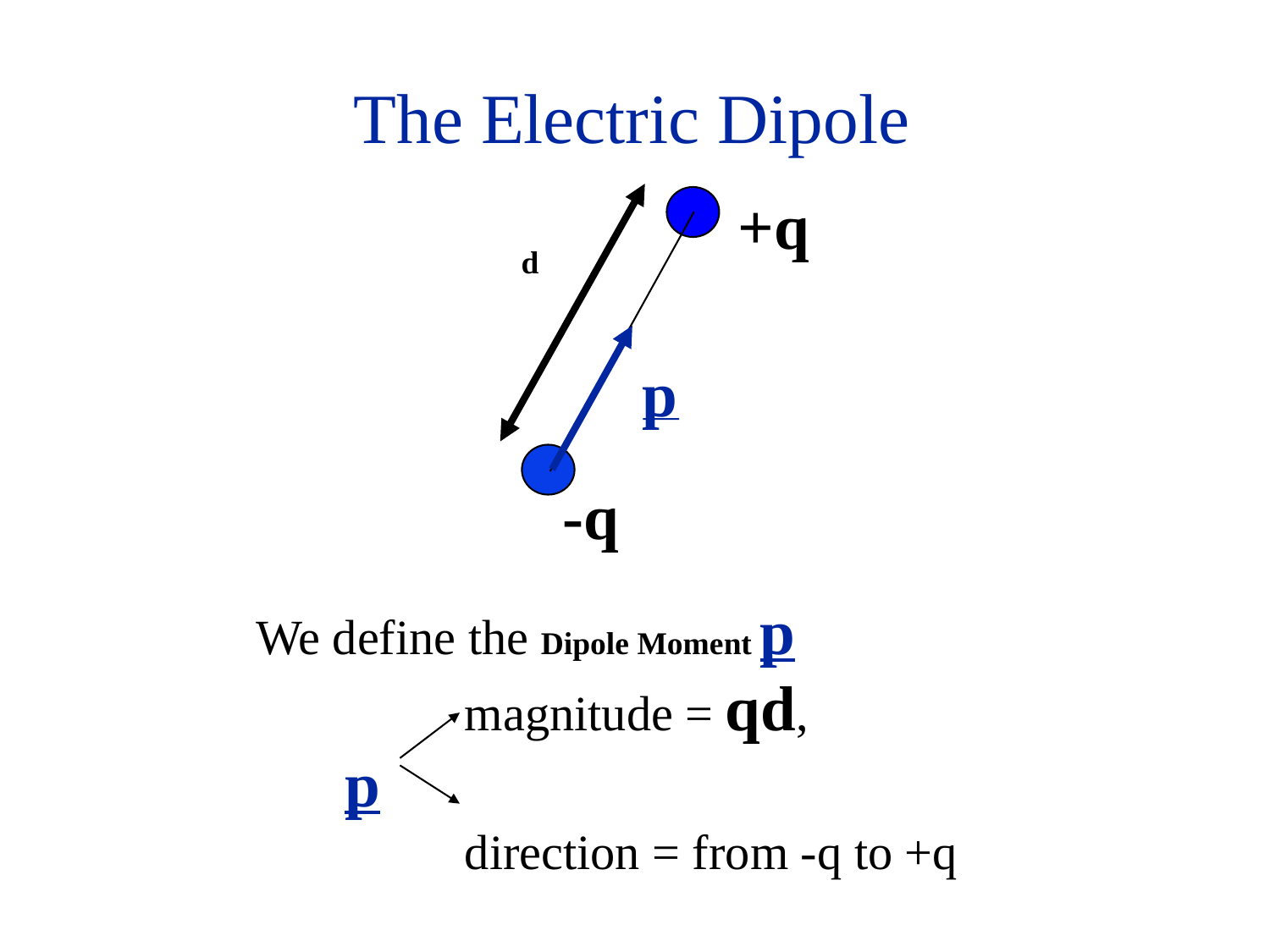

The Electric Dipole
+q

d

p

-q
       We define the Dipole Moment p
                        magnitude = qd,
           p
                        direction = from -q to +q